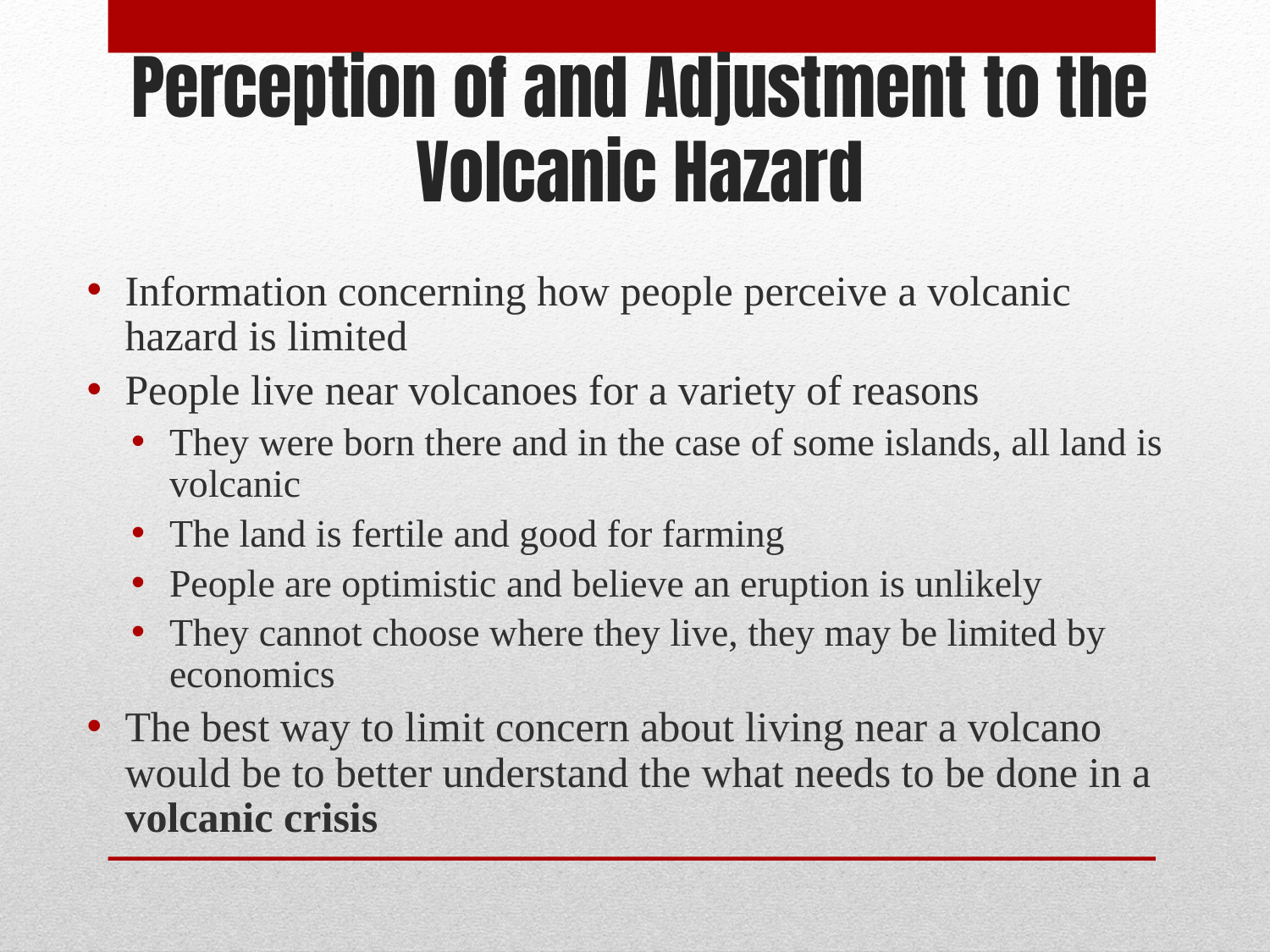

# Perception of and Adjustment to the Volcanic Hazard
Information concerning how people perceive a volcanic hazard is limited
People live near volcanoes for a variety of reasons
They were born there and in the case of some islands, all land is volcanic
The land is fertile and good for farming
People are optimistic and believe an eruption is unlikely
They cannot choose where they live, they may be limited by economics
The best way to limit concern about living near a volcano would be to better understand the what needs to be done in a volcanic crisis